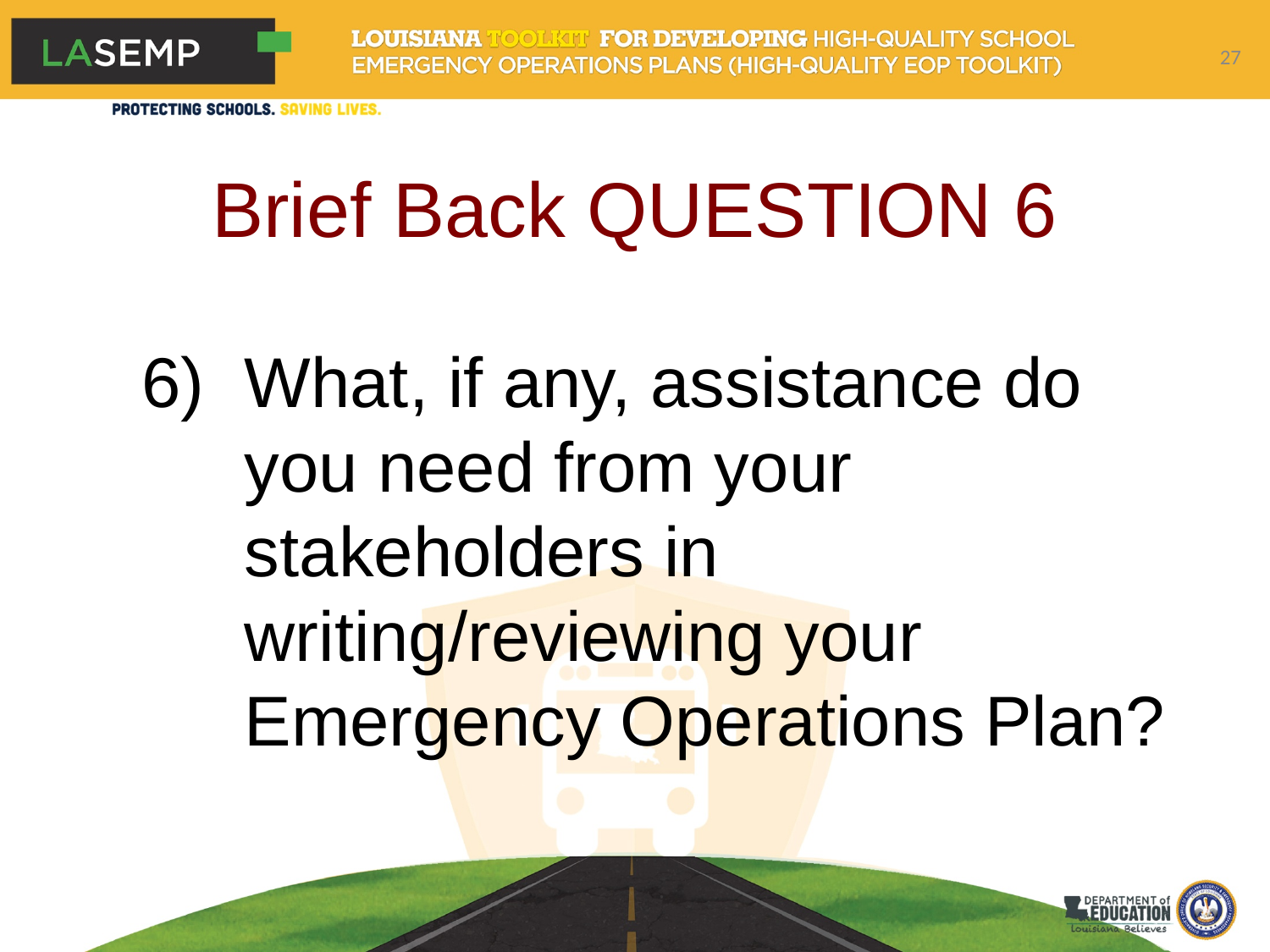

27
# Brief Back QUESTION 6
What, if any, assistance do you need from your stakeholders in writing/reviewing your Emergency Operations Plan?